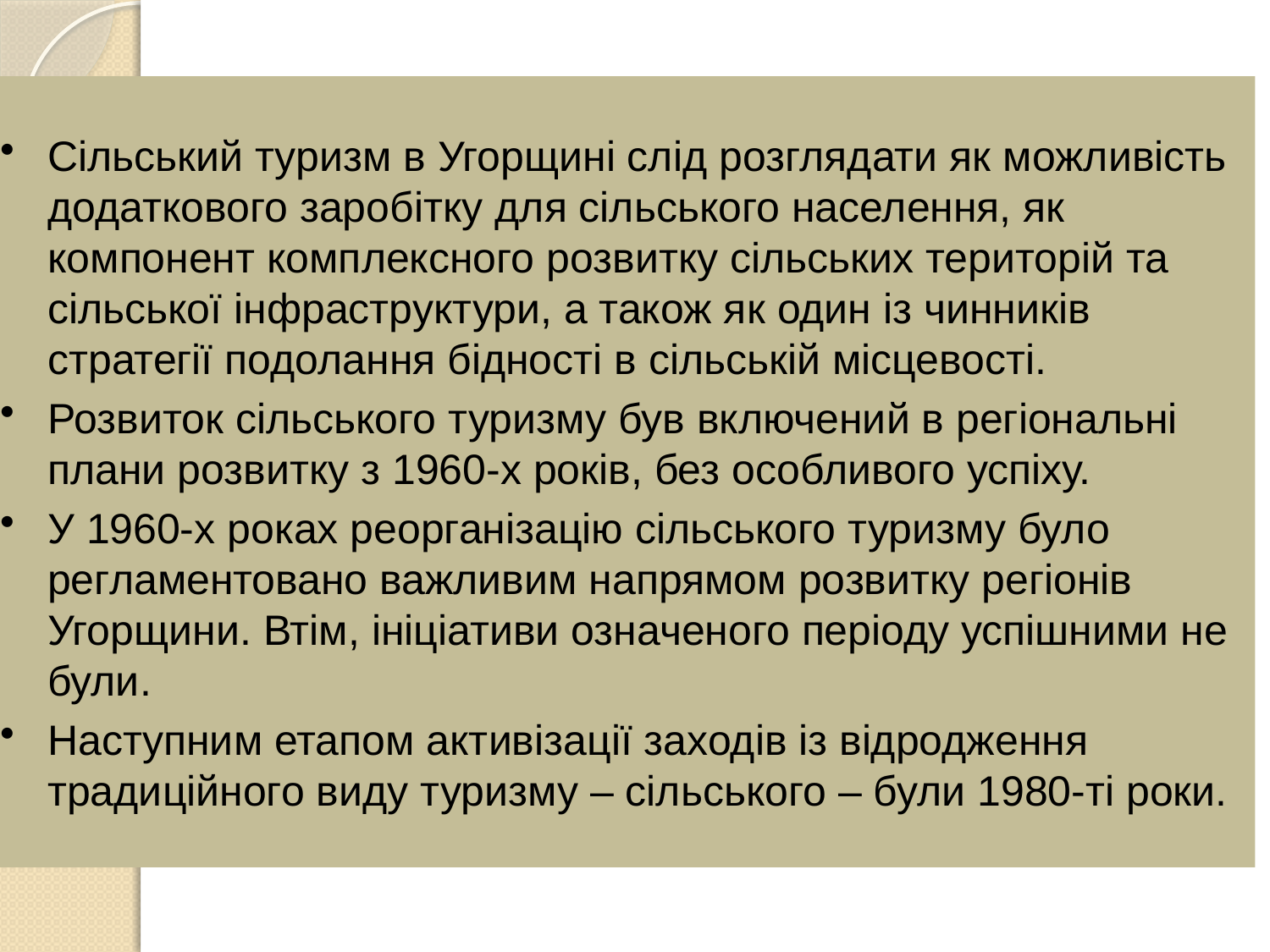

# Сільський туризм в Угорщині слід розглядати як можливість додаткового заробітку для сільського населення, як компонент комплексного розвитку сільських територій та сільської інфраструктури, а також як один із чинників стратегії подолання бідності в сільській місцевості.
Розвиток сільського туризму був включений в регіональні плани розвитку з 1960-х років, без особливого успіху.
У 1960-х роках реорганізацію сільського туризму було регламентовано важливим напрямом розвитку регіонів Угорщини. Втім, ініціативи означеного періоду успішними не були.
Наступним етапом активізації заходів із відродження традиційного виду туризму – сільського – були 1980-ті роки.